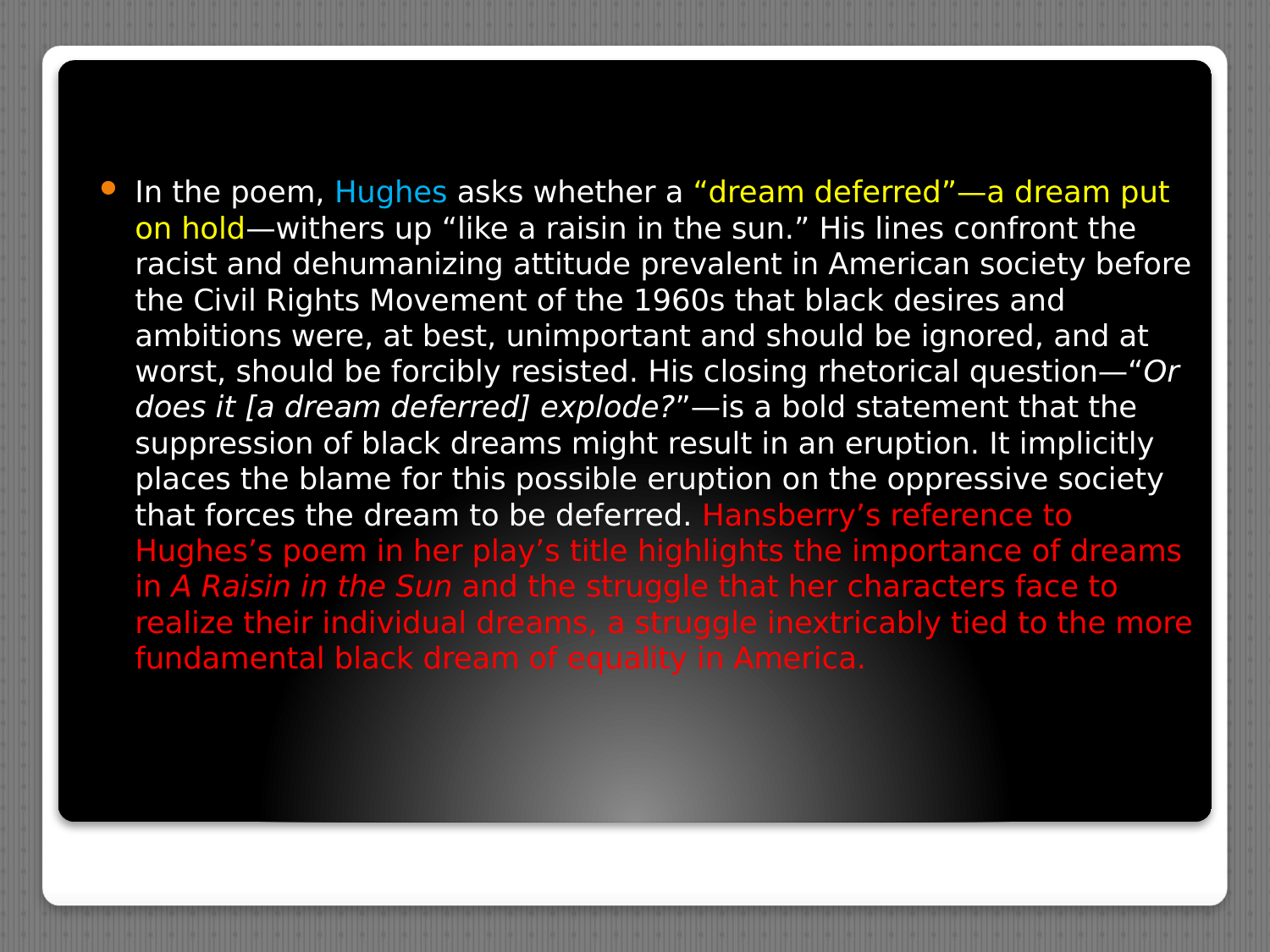

In the poem, Hughes asks whether a “dream deferred”—a dream put on hold—withers up “like a raisin in the sun.” His lines confront the racist and dehumanizing attitude prevalent in American society before the Civil Rights Movement of the 1960s that black desires and ambitions were, at best, unimportant and should be ignored, and at worst, should be forcibly resisted. His closing rhetorical question—“Or does it [a dream deferred] explode?”—is a bold statement that the suppression of black dreams might result in an eruption. It implicitly places the blame for this possible eruption on the oppressive society that forces the dream to be deferred. Hansberry’s reference to Hughes’s poem in her play’s title highlights the importance of dreams in A Raisin in the Sun and the struggle that her characters face to realize their individual dreams, a struggle inextricably tied to the more fundamental black dream of equality in America.

#